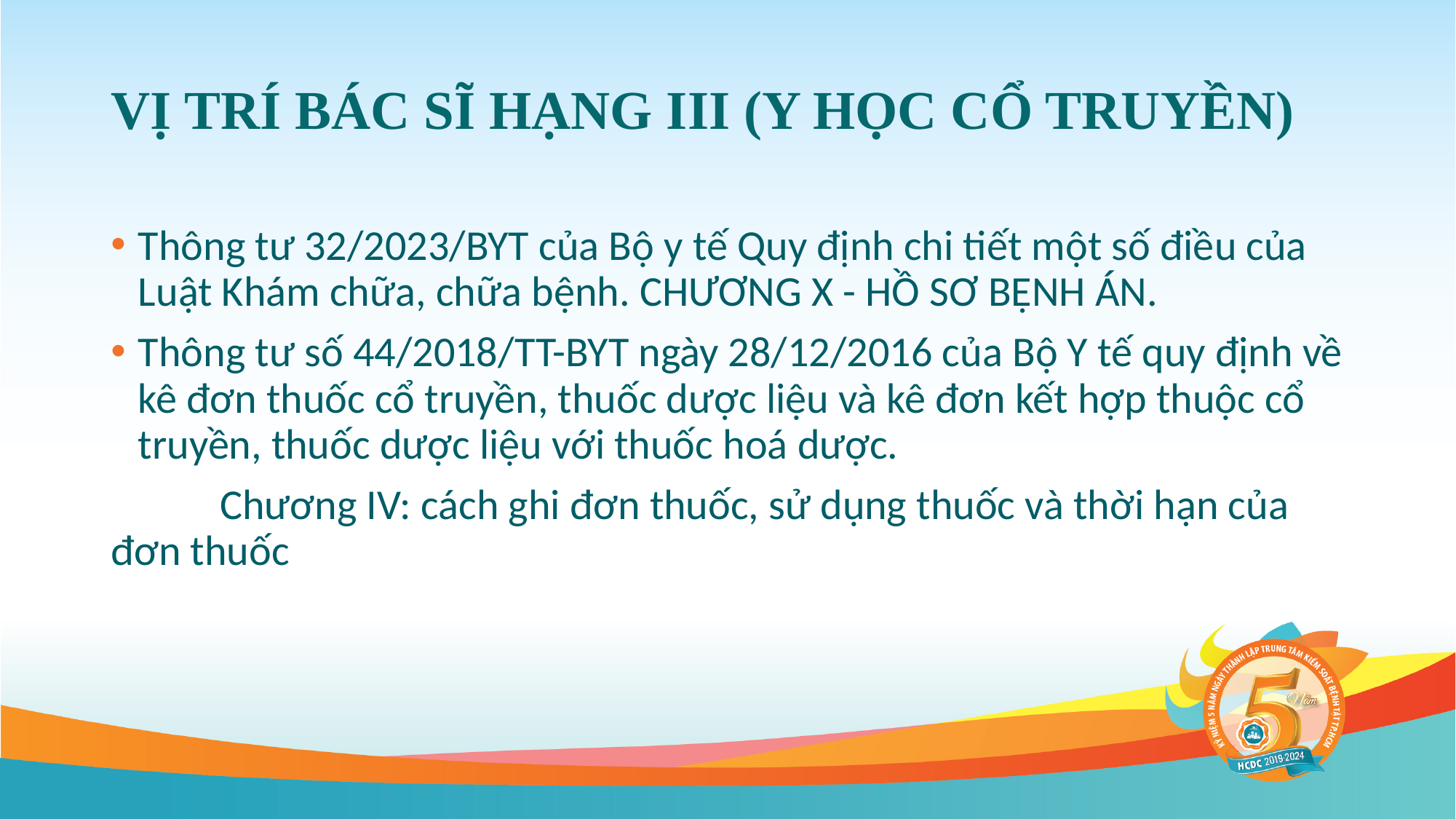

# VỊ TRÍ BÁC SĨ HẠNG III (Y HỌC CỔ TRUYỀN)
Thông tư 32/2023/BYT của Bộ y tế Quy định chi tiết một số điều của Luật Khám chữa, chữa bệnh. CHƯƠNG X - HỒ SƠ BỆNH ÁN.
Thông tư số 44/2018/TT-BYT ngày 28/12/2016 của Bộ Y tế quy định về kê đơn thuốc cổ truyền, thuốc dược liệu và kê đơn kết hợp thuộc cổ truyền, thuốc dược liệu với thuốc hoá dược.
	Chương IV: cách ghi đơn thuốc, sử dụng thuốc và thời hạn của đơn thuốc